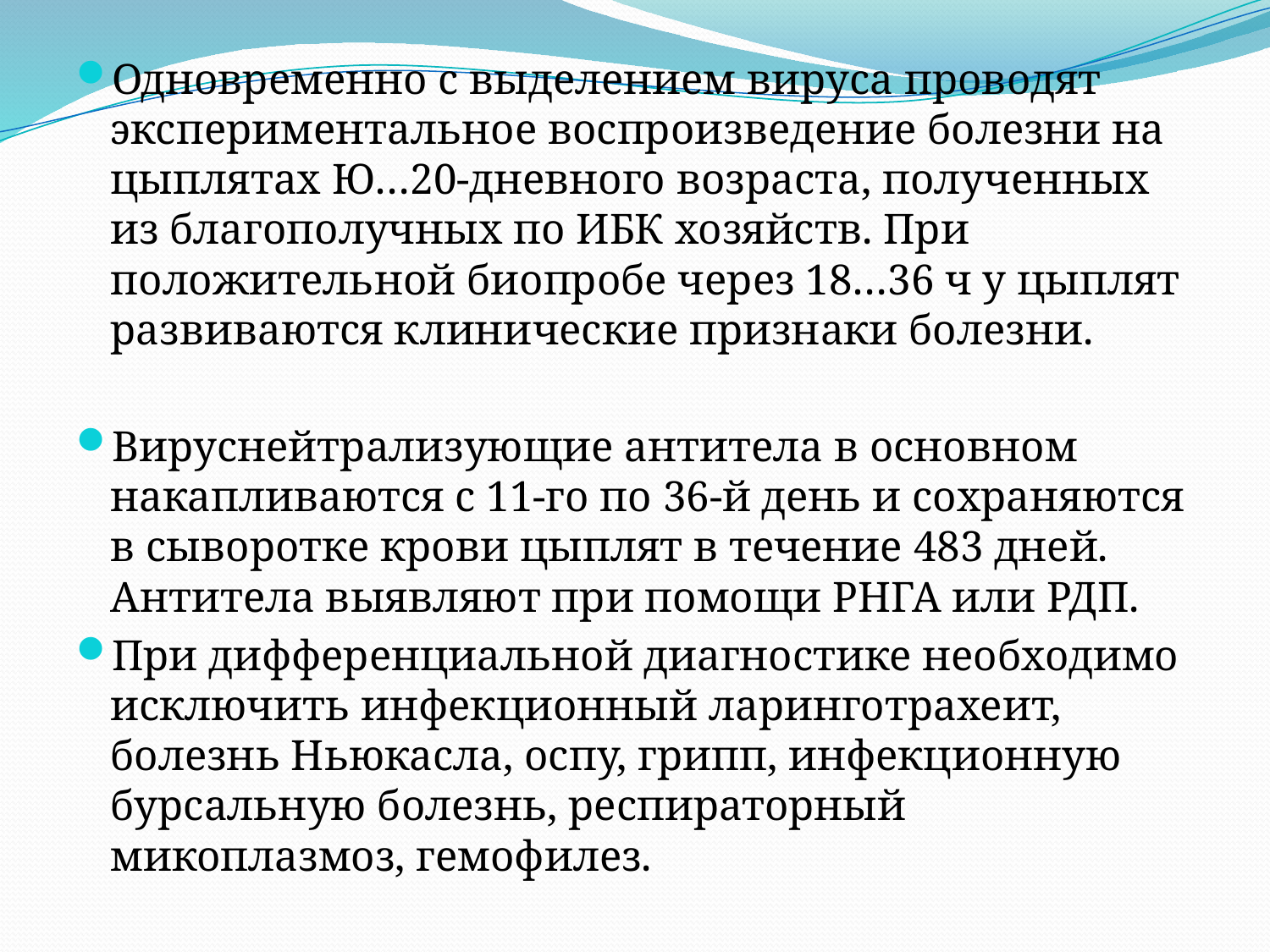

Одновременно с выделением вируса проводят экспериментальное воспроизведение болезни на цыплятах Ю…20-дневного возраста, полученных из благополучных по ИБК хозяйств. При положительной биопробе через 18…36 ч у цыплят развиваются клинические признаки болезни.

Вируснейтрализующие антитела в основном накапливаются с 11-го по 36-й день и сохраняются в сыворотке крови цыплят в течение 483 дней. Антитела выявляют при помощи РНГА или РДП.
При дифференциальной диагностике необходимо исключить инфекционный ларинготрахеит, болезнь Ньюкасла, оспу, грипп, инфекционную бурсальную болезнь, респираторный микоплазмоз, гемофилез.